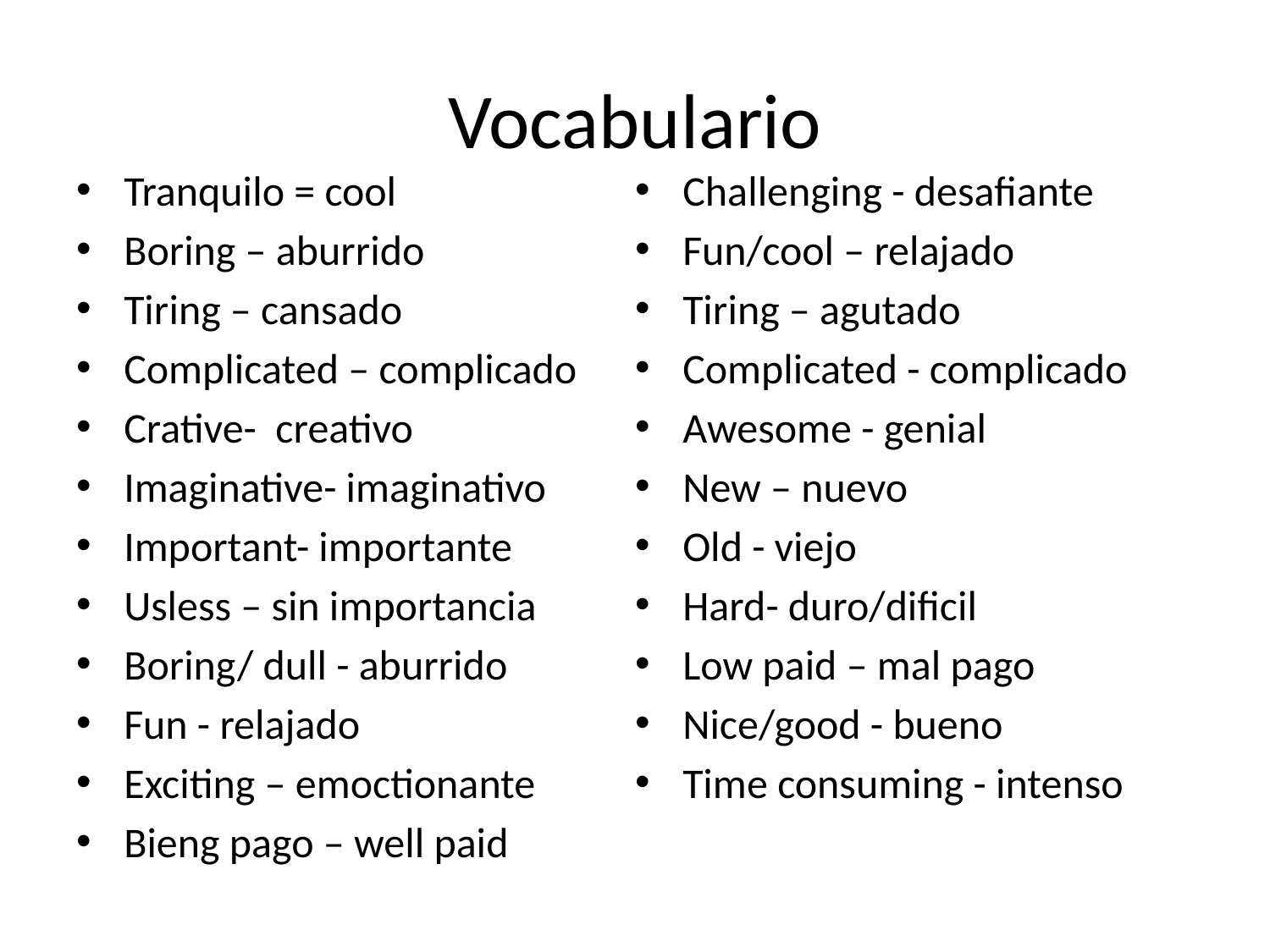

# Vocabulario
Tranquilo = cool
Boring – aburrido
Tiring – cansado
Complicated – complicado
Crative-  creativo
Imaginative- imaginativo
Important- importante
Usless – sin importancia
Boring/ dull - aburrido
Fun - relajado
Exciting – emoctionante
Bieng pago – well paid
Challenging - desafiante
Fun/cool – relajado
Tiring – agutado
Complicated - complicado
Awesome - genial
New – nuevo
Old - viejo
Hard- duro/dificil
Low paid – mal pago
Nice/good - bueno
Time consuming - intenso